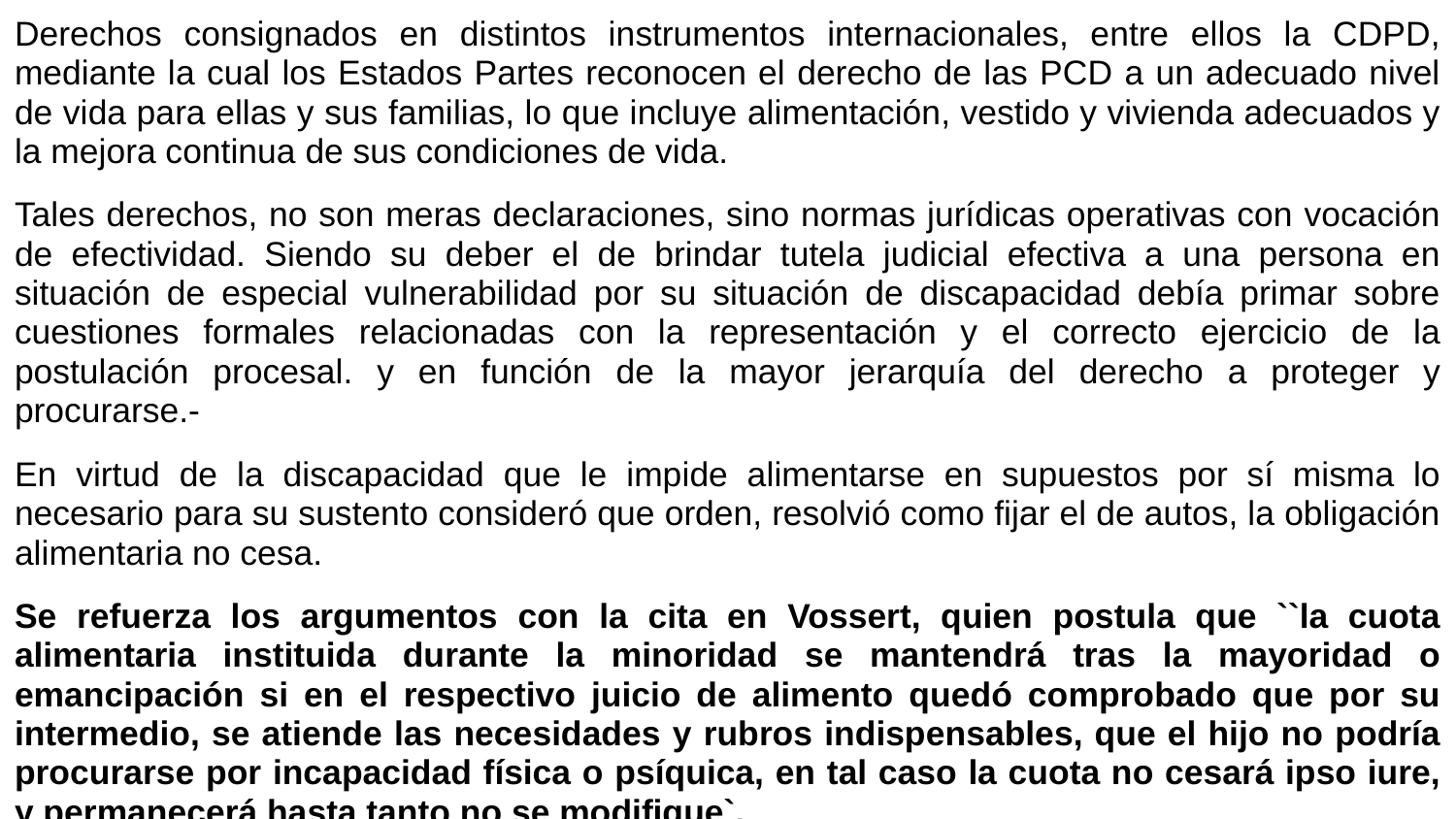

Derechos consignados en distintos instrumentos internacionales, entre ellos la CDPD, mediante la cual los Estados Partes reconocen el derecho de las PCD a un adecuado nivel de vida para ellas y sus familias, lo que incluye alimentación, vestido y vivienda adecuados y la mejora continua de sus condiciones de vida.
Tales derechos, no son meras declaraciones, sino normas jurídicas operativas con vocación de efectividad. Siendo su deber el de brindar tutela judicial efectiva a una persona en situación de especial vulnerabilidad por su situación de discapacidad debía primar sobre cuestiones formales relacionadas con la representación y el correcto ejercicio de la postulación procesal. y en función de la mayor jerarquía del derecho a proteger y procurarse.-
En virtud de la discapacidad que le impide alimentarse en supuestos por sí misma lo necesario para su sustento consideró que orden, resolvió como fijar el de autos, la obligación alimentaria no cesa.
Se refuerza los argumentos con la cita en Vossert, quien postula que ``la cuota alimentaria instituida durante la minoridad se mantendrá tras la mayoridad o emancipación si en el respectivo juicio de alimento quedó comprobado que por su intermedio, se atiende las necesidades y rubros indispensables, que el hijo no podría procurarse por incapacidad física o psíquica, en tal caso la cuota no cesará ipso iure, y permanecerá hasta tanto no se modifique`.